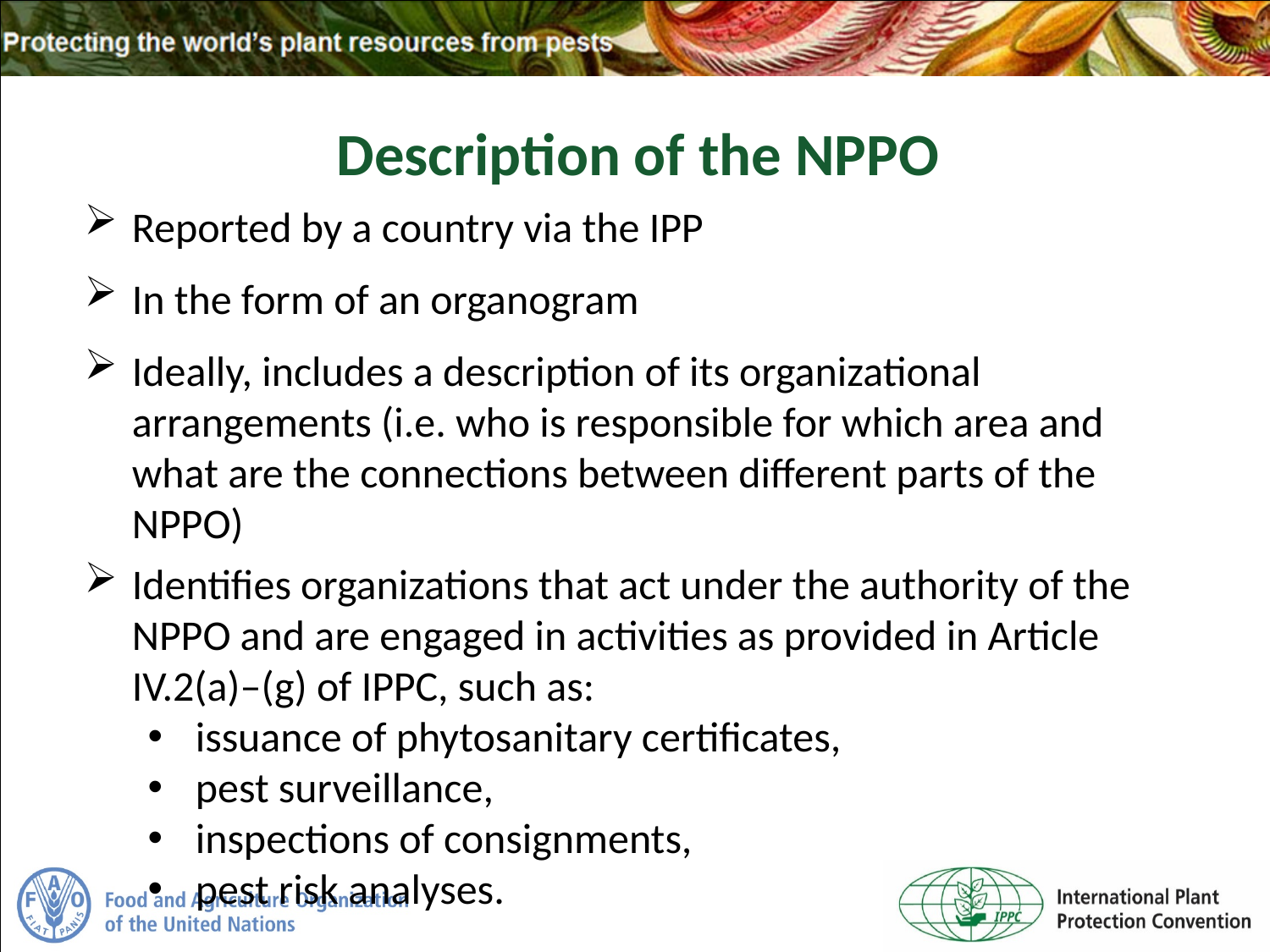

Description of the NPPO
Reported by a country via the IPP
In the form of an organogram
Ideally, includes a description of its organizational arrangements (i.e. who is responsible for which area and what are the connections between different parts of the NPPO)
Identifies organizations that act under the authority of the NPPO and are engaged in activities as provided in Article IV.2(a)–(g) of IPPC, such as:
issuance of phytosanitary certificates,
pest surveillance,
inspections of consignments,
pest risk analyses.